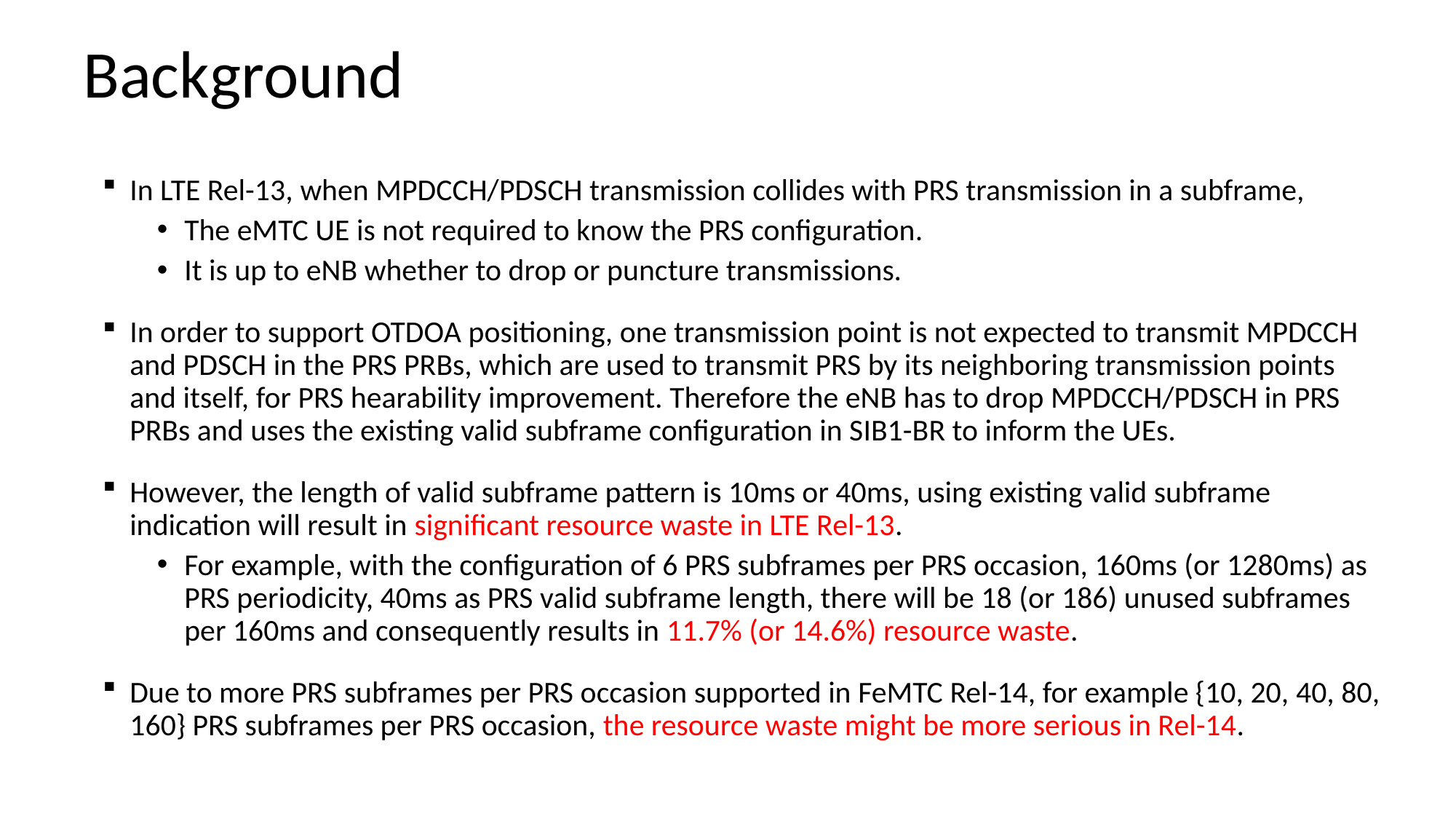

# Background
In LTE Rel-13, when MPDCCH/PDSCH transmission collides with PRS transmission in a subframe,
The eMTC UE is not required to know the PRS configuration.
It is up to eNB whether to drop or puncture transmissions.
In order to support OTDOA positioning, one transmission point is not expected to transmit MPDCCH and PDSCH in the PRS PRBs, which are used to transmit PRS by its neighboring transmission points and itself, for PRS hearability improvement. Therefore the eNB has to drop MPDCCH/PDSCH in PRS PRBs and uses the existing valid subframe configuration in SIB1-BR to inform the UEs.
However, the length of valid subframe pattern is 10ms or 40ms, using existing valid subframe indication will result in significant resource waste in LTE Rel-13.
For example, with the configuration of 6 PRS subframes per PRS occasion, 160ms (or 1280ms) as PRS periodicity, 40ms as PRS valid subframe length, there will be 18 (or 186) unused subframes per 160ms and consequently results in 11.7% (or 14.6%) resource waste.
Due to more PRS subframes per PRS occasion supported in FeMTC Rel-14, for example {10, 20, 40, 80, 160} PRS subframes per PRS occasion, the resource waste might be more serious in Rel-14.